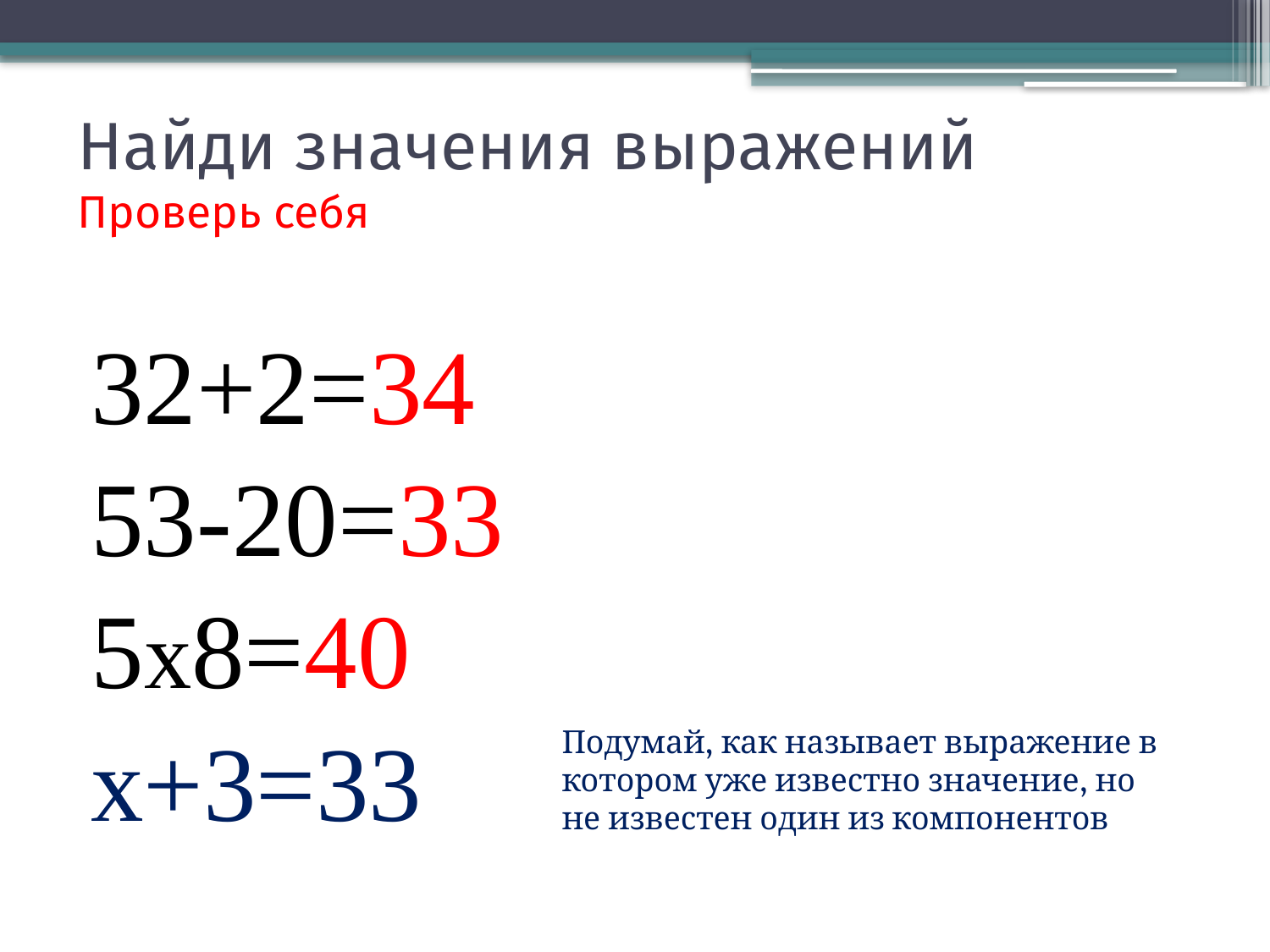

# Найди значения выражений Проверь себя
32+2=34
53-20=33
5х8=40
х+3=33
Подумай, как называет выражение в котором уже известно значение, но не известен один из компонентов